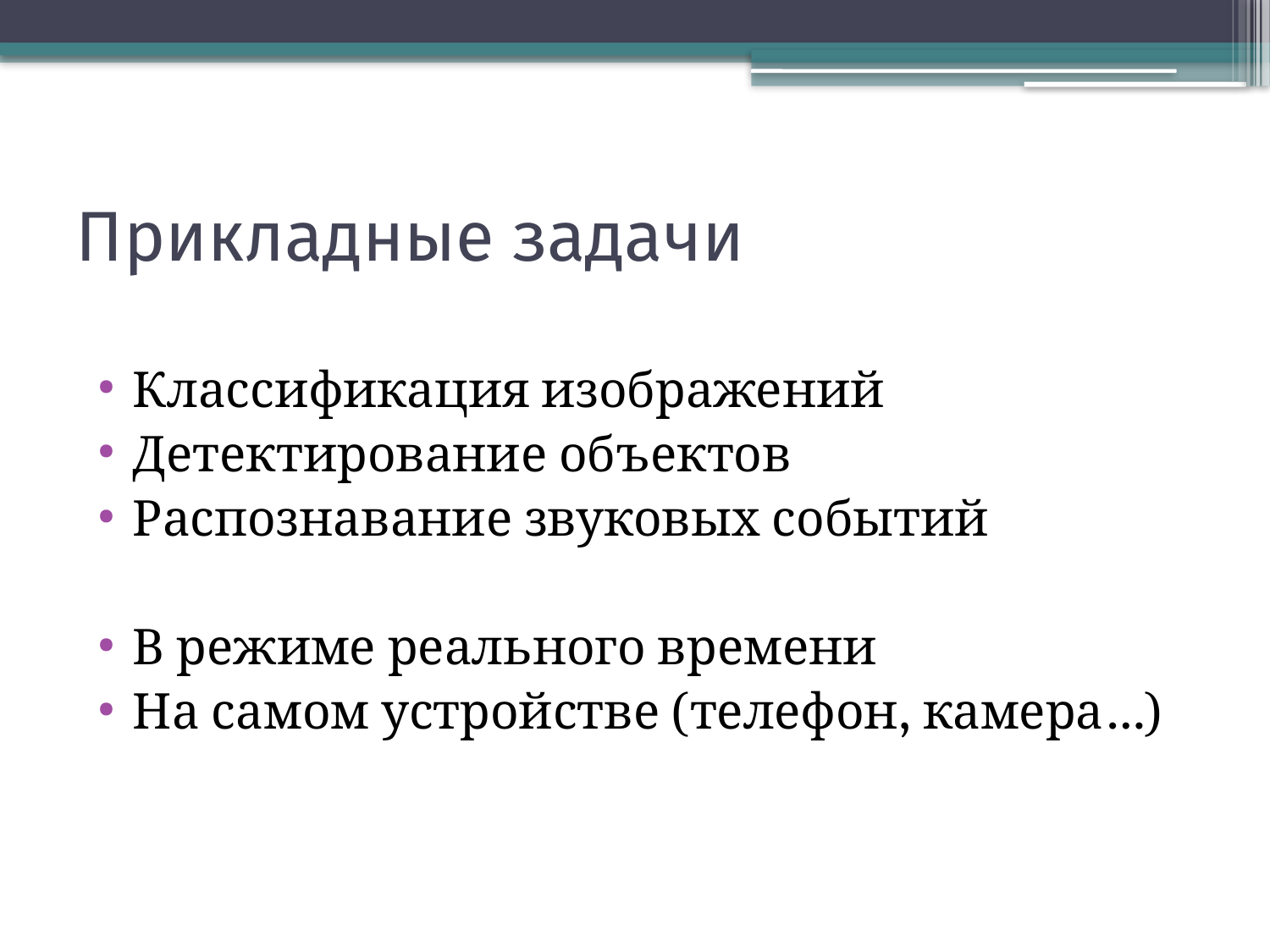

# Прикладные задачи
Классификация изображений
Детектирование объектов
Распознавание звуковых событий

В режиме реального времени
На самом устройстве (телефон, камера…)